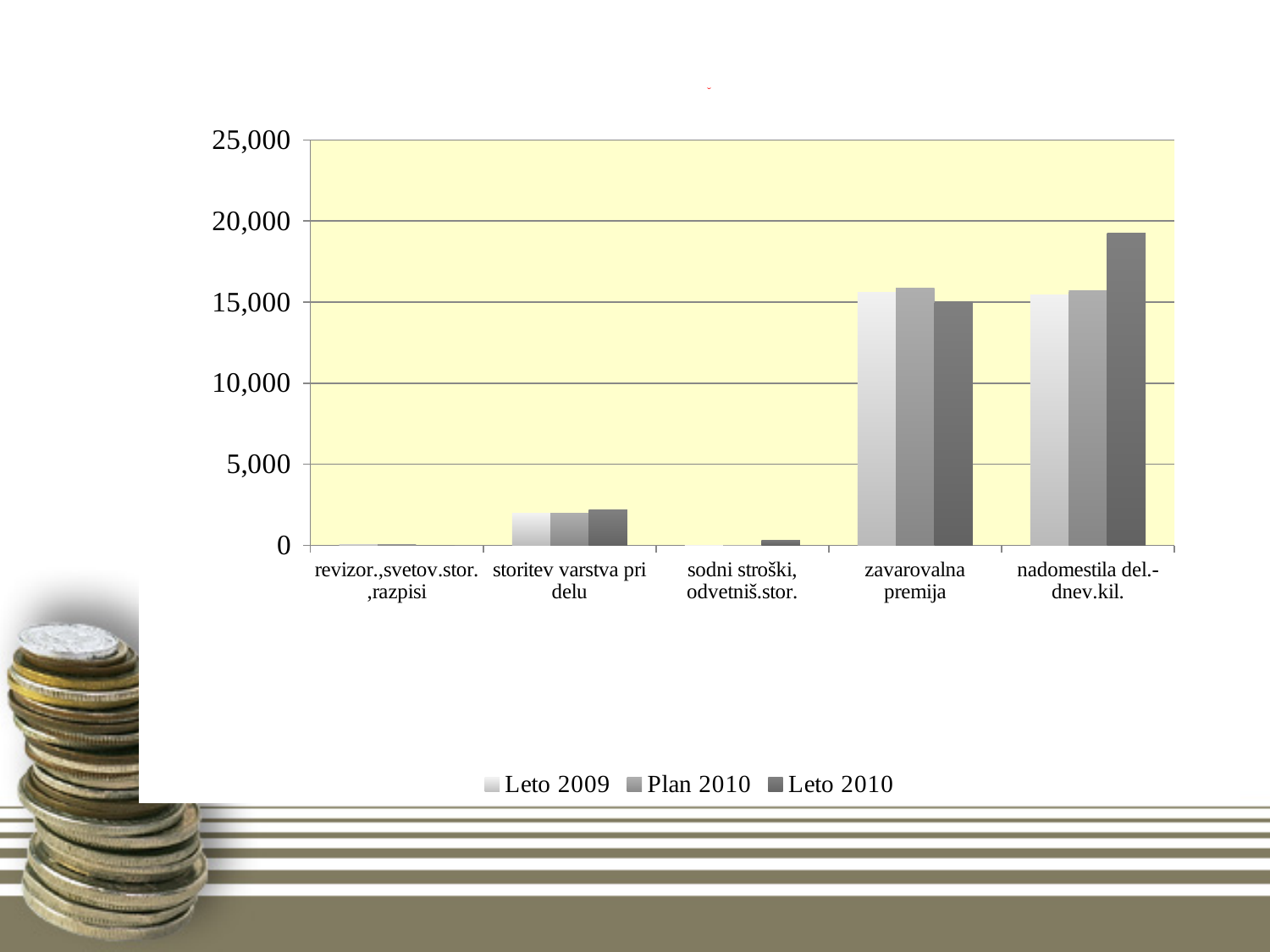

# Primerjava – STROŠKI STORITEV

### Chart

| Category | Leto 2009 | Plan 2010 | Leto 2010 |
|---|---|---|---|
| revizor.,svetov.stor.,razpisi | 58.11 | 59.04 | 0.0 |
| storitev varstva pri delu | 1965.02 | 1996.46 | 2179.5 |
| sodni stroški, odvetniš.stor. | 0.0 | 0.0 | 317.52 |
| zavarovalna premija | 15598.79 | 15848.369999999999 | 15015.859999999999 |
| nadomestila del.-dnev.kil. | 15437.720000000001 | 15684.730000000001 | 19274.57 |